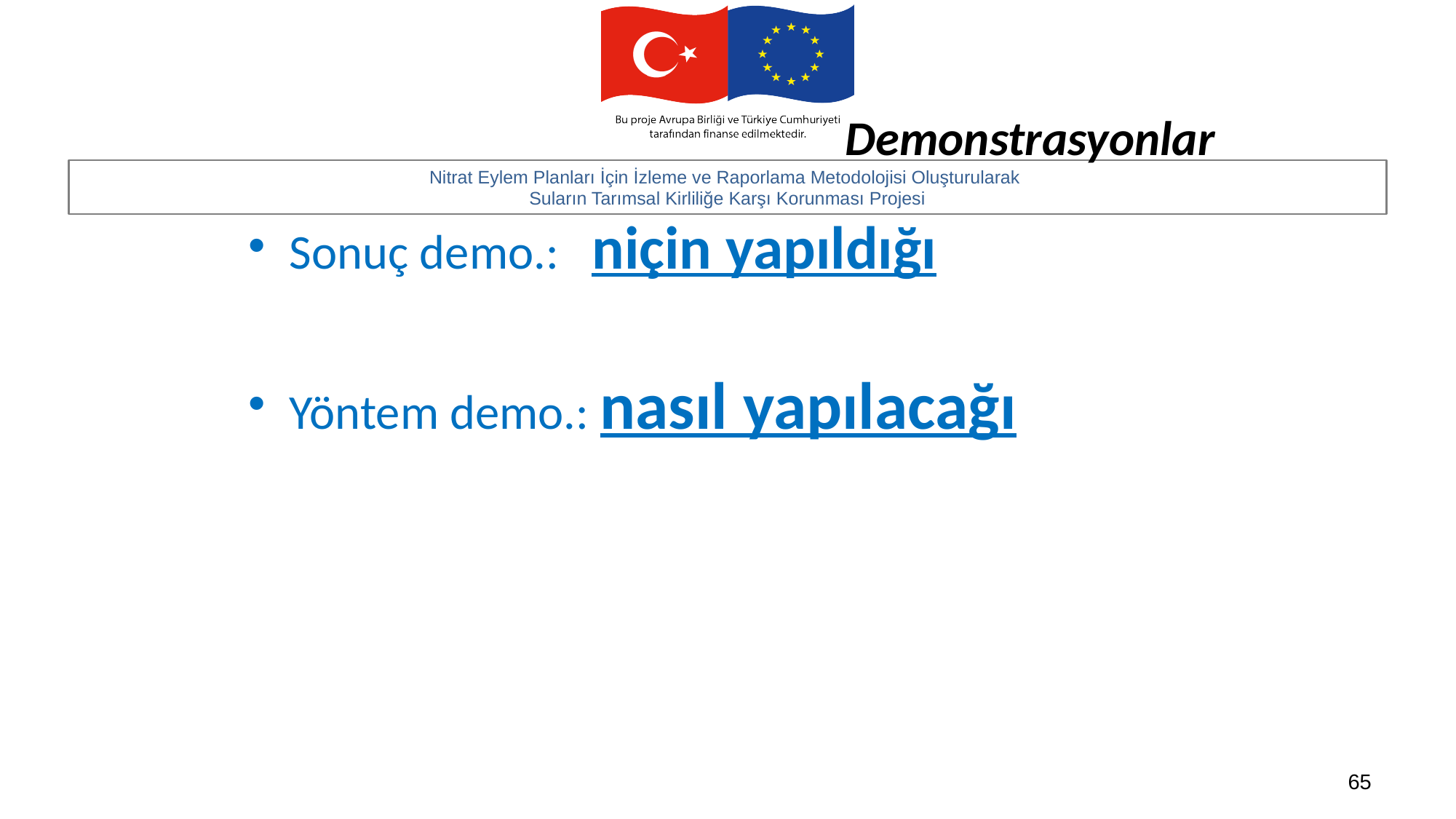

# Demonstrasyonlar
Sonuç demo.:   niçin yapıldığı

Yöntem demo.: nasıl yapılacağı
65